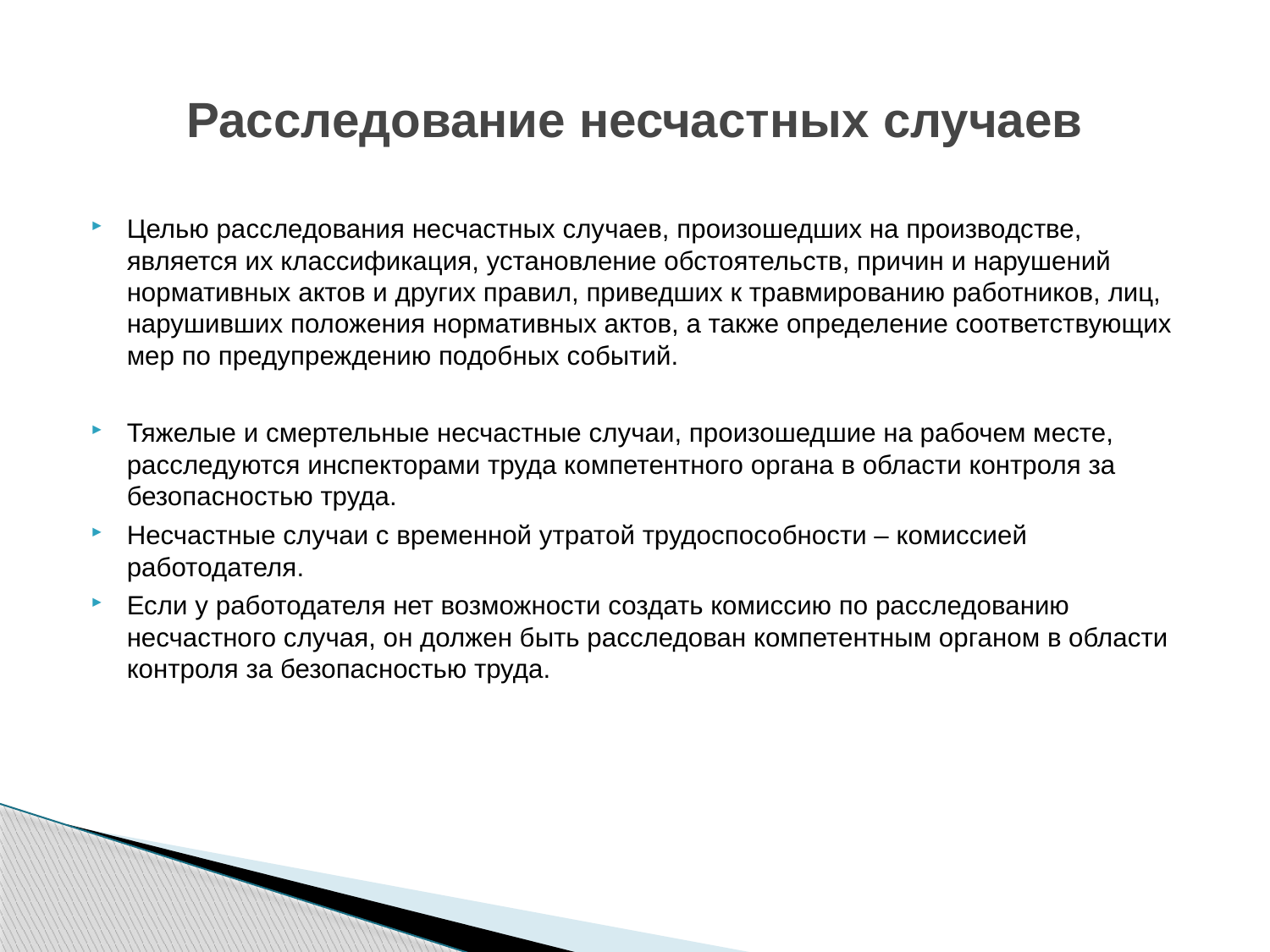

# Расследование несчастных случаев
Целью расследования несчастных случаев, произошедших на производстве, является их классификация, установление обстоятельств, причин и нарушений нормативных актов и других правил, приведших к травмированию работников, лиц, нарушивших положения нормативных актов, а также определение соответствующих мер по предупреждению подобных событий.

Тяжелые и смертельные несчастные случаи, произошедшие на рабочем месте, расследуются инспекторами труда компетентного органа в области контроля за безопасностью труда.
Несчастные случаи с временной утратой трудоспособности – комиссией работодателя.
Если у работодателя нет возможности создать комиссию по расследованию несчастного случая, он должен быть расследован компетентным органом в области контроля за безопасностью труда.